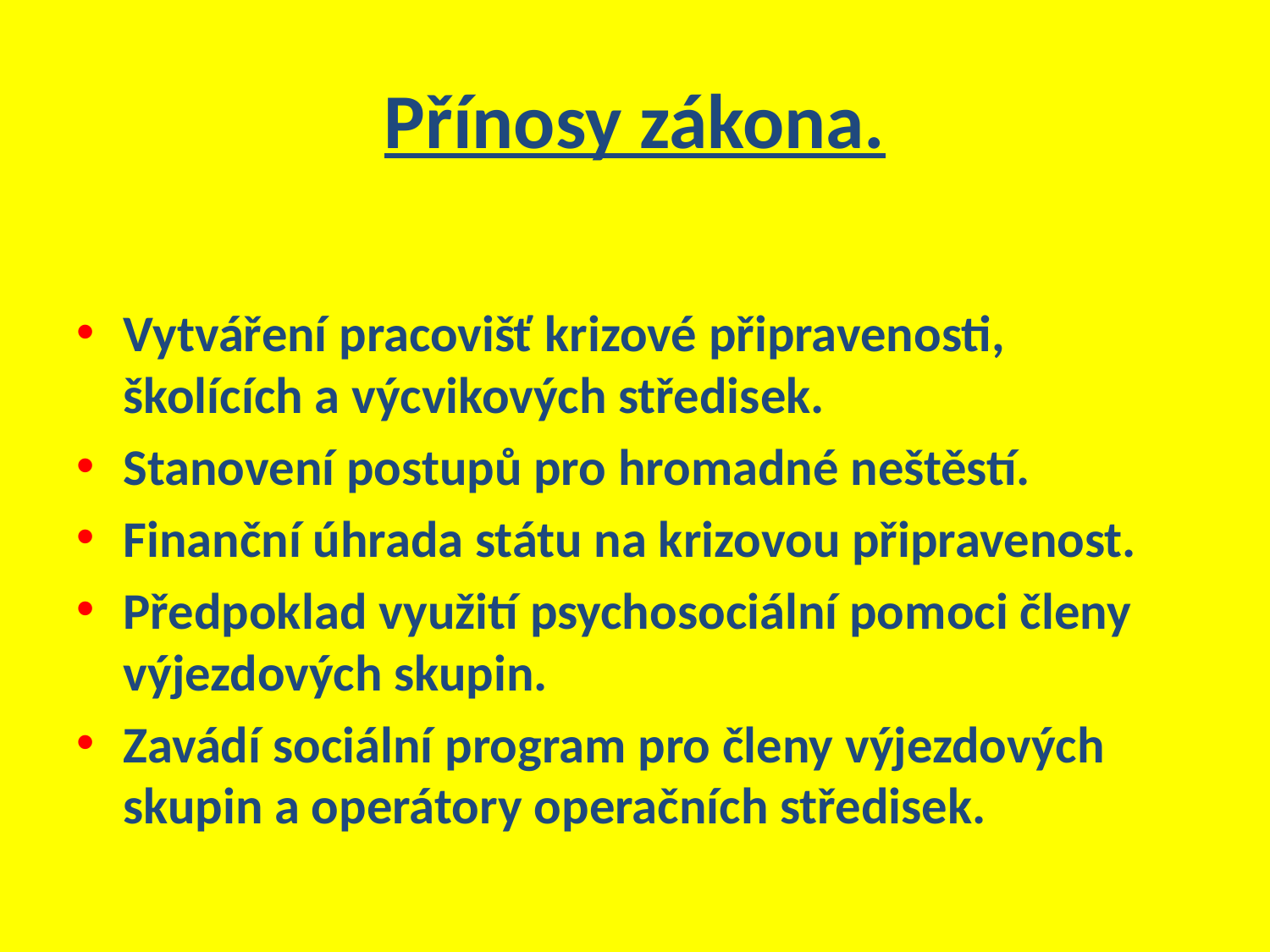

# Přínosy zákona.

Vytváření pracovišť krizové připravenosti, školících a výcvikových středisek.
Stanovení postupů pro hromadné neštěstí.
Finanční úhrada státu na krizovou připravenost.
Předpoklad využití psychosociální pomoci členy výjezdových skupin.
Zavádí sociální program pro členy výjezdových skupin a operátory operačních středisek.